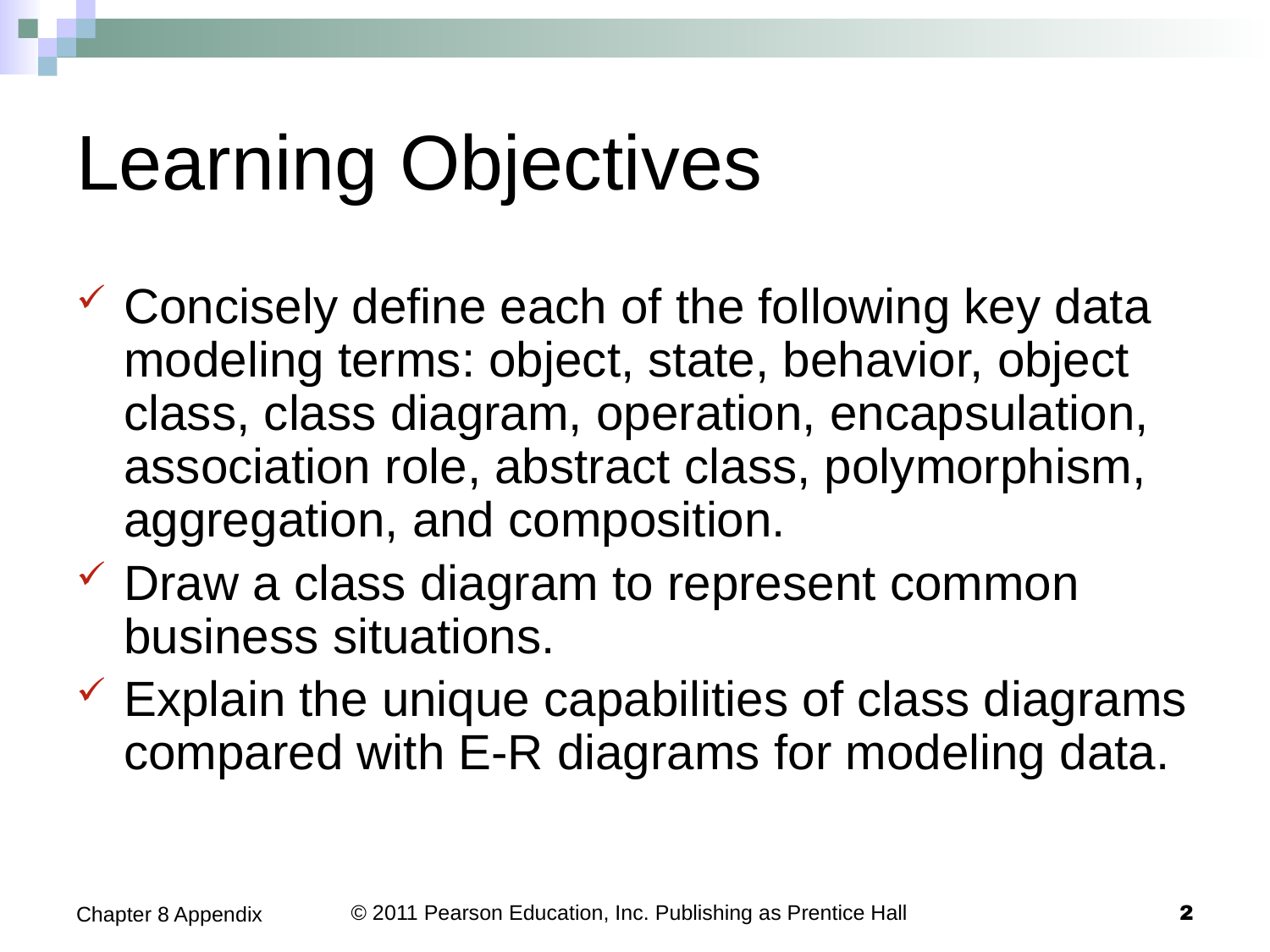

# Learning Objectives
Concisely define each of the following key data modeling terms: object, state, behavior, object class, class diagram, operation, encapsulation, association role, abstract class, polymorphism, aggregation, and composition.
Draw a class diagram to represent common business situations.
Explain the unique capabilities of class diagrams compared with E-R diagrams for modeling data.
Chapter 8 Appendix
© 2011 Pearson Education, Inc. Publishing as Prentice Hall
2